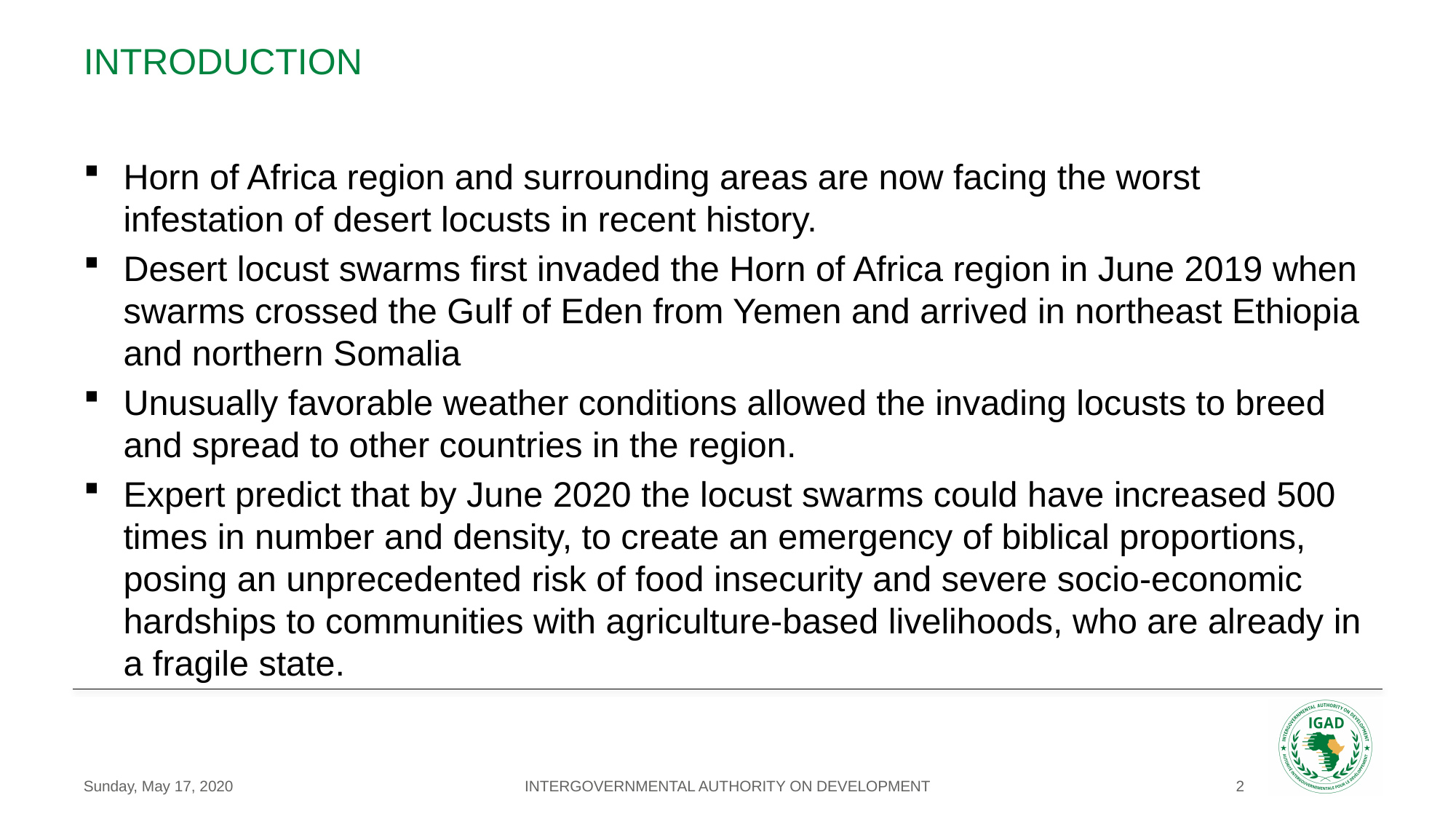

# introduction
Horn of Africa region and surrounding areas are now facing the worst infestation of desert locusts in recent history.
Desert locust swarms first invaded the Horn of Africa region in June 2019 when swarms crossed the Gulf of Eden from Yemen and arrived in northeast Ethiopia and northern Somalia
Unusually favorable weather conditions allowed the invading locusts to breed and spread to other countries in the region.
Expert predict that by June 2020 the locust swarms could have increased 500 times in number and density, to create an emergency of biblical proportions, posing an unprecedented risk of food insecurity and severe socio-economic hardships to communities with agriculture-based livelihoods, who are already in a fragile state.
Sunday, May 17, 2020
INTERGOVERNMENTAL AUTHORITY ON DEVELOPMENT
2